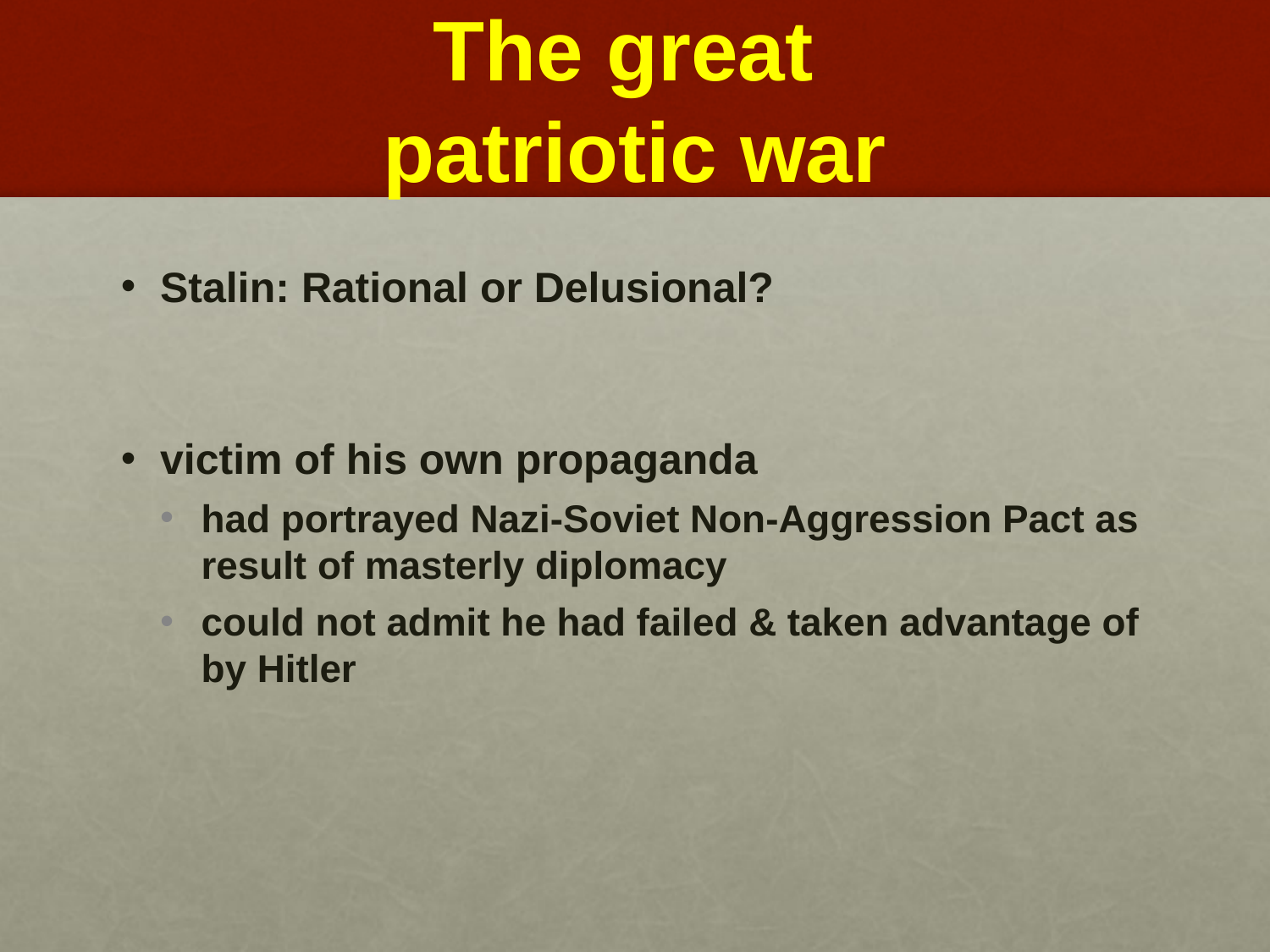

# The great patriotic war
Stalin: Rational or Delusional?

victim of his own propaganda
had portrayed Nazi-Soviet Non-Aggression Pact as result of masterly diplomacy
could not admit he had failed & taken advantage of by Hitler